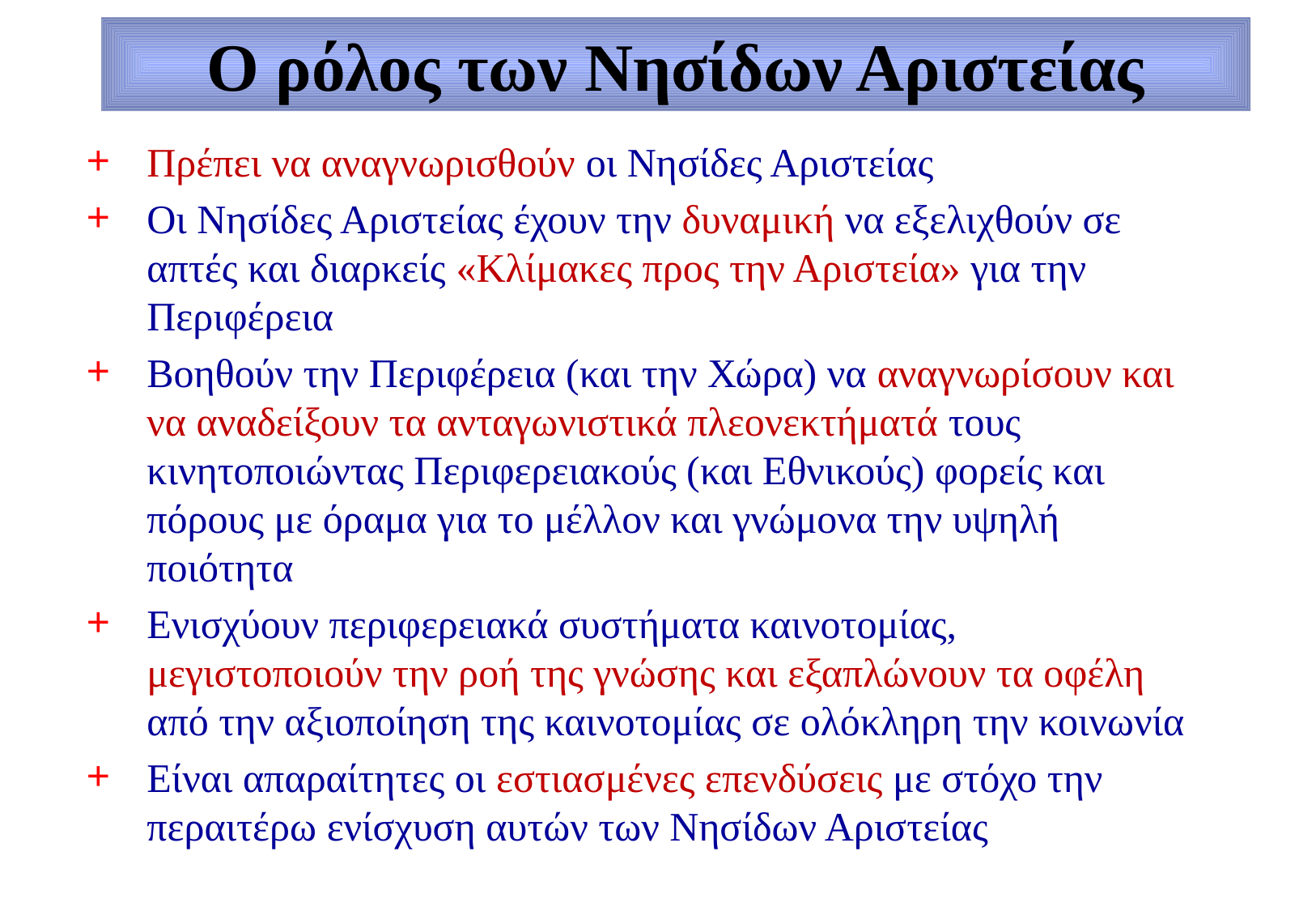

# Ο ρόλος των Νησίδων Αριστείας
Πρέπει να αναγνωρισθούν οι Νησίδες Αριστείας
Οι Νησίδες Αριστείας έχουν την δυναμική να εξελιχθούν σε απτές και διαρκείς «Κλίμακες προς την Αριστεία» για την Περιφέρεια
Βοηθούν την Περιφέρεια (και την Χώρα) να αναγνωρίσουν και να αναδείξουν τα ανταγωνιστικά πλεονεκτήματά τους κινητοποιώντας Περιφερειακούς (και Εθνικούς) φορείς και πόρους με όραμα για το μέλλον και γνώμονα την υψηλή ποιότητα
Ενισχύουν περιφερειακά συστήματα καινοτομίας, μεγιστοποιούν την ροή της γνώσης και εξαπλώνουν τα οφέλη από την αξιοποίηση της καινοτομίας σε ολόκληρη την κοινωνία
Είναι απαραίτητες οι εστιασμένες επενδύσεις με στόχο την περαιτέρω ενίσχυση αυτών των Νησίδων Αριστείας